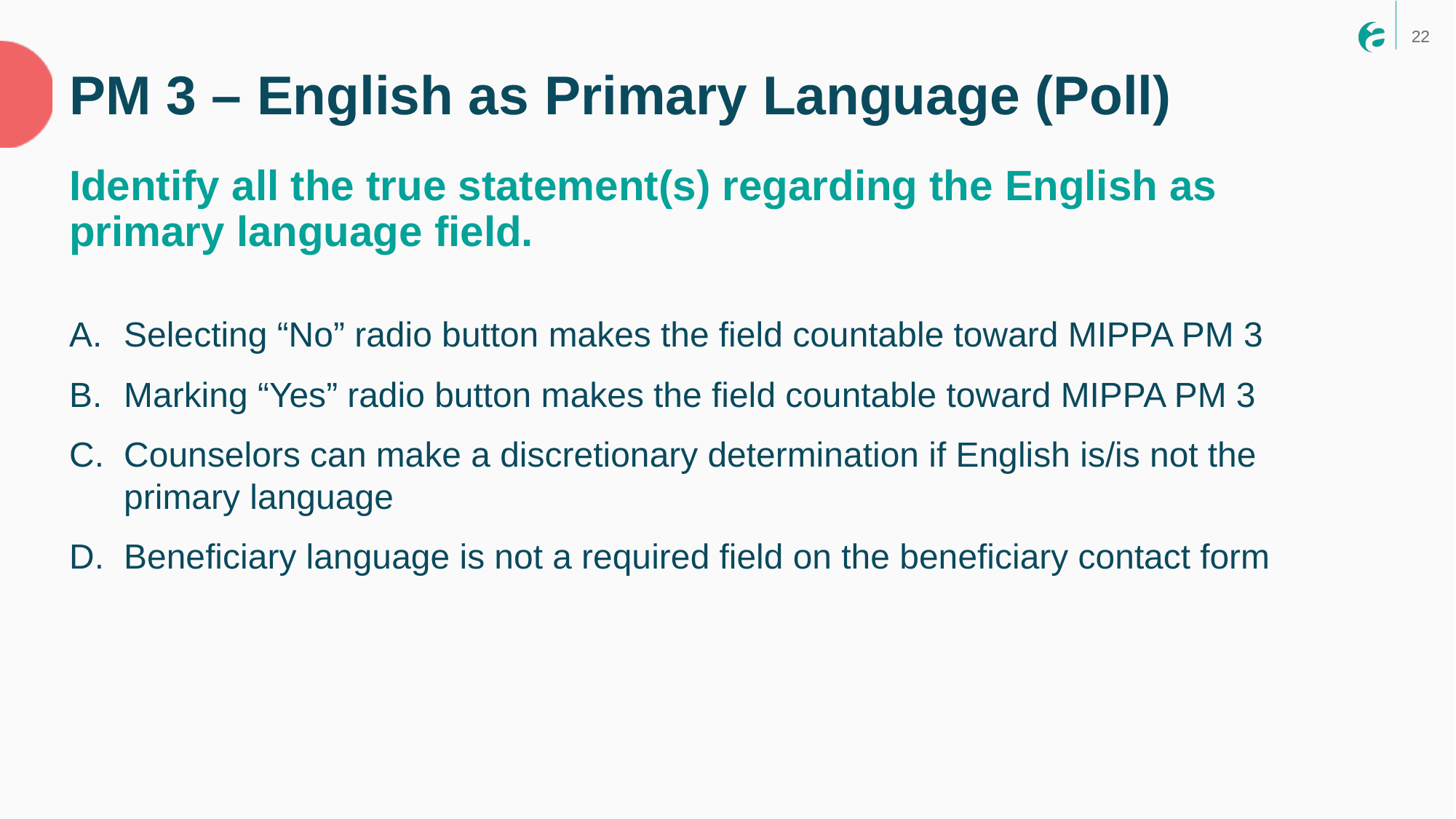

PM 3 – English as Primary Language (Poll)
Identify all the true statement(s) regarding the English as primary language field.
Selecting “No” radio button makes the field countable toward MIPPA PM 3
Marking “Yes” radio button makes the field countable toward MIPPA PM 3
Counselors can make a discretionary determination if English is/is not the primary language
Beneficiary language is not a required field on the beneficiary contact form